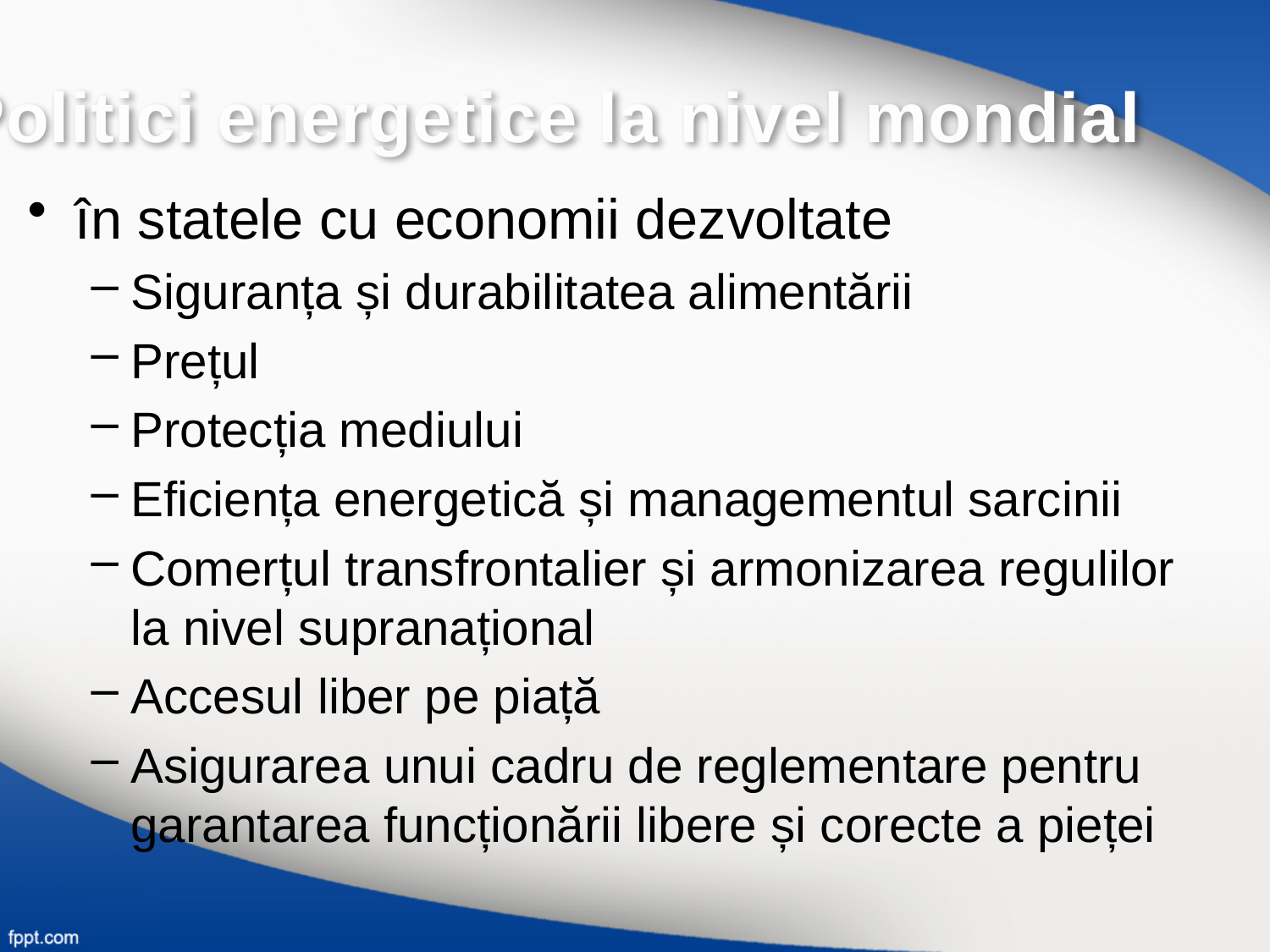

Politici energetice la nivel mondial
în statele cu economii dezvoltate
Siguranța și durabilitatea alimentării
Prețul
Protecția mediului
Eficiența energetică și managementul sarcinii
Comerțul transfrontalier și armonizarea regulilor la nivel supranațional
Accesul liber pe piață
Asigurarea unui cadru de reglementare pentru garantarea funcționării libere și corecte a pieței